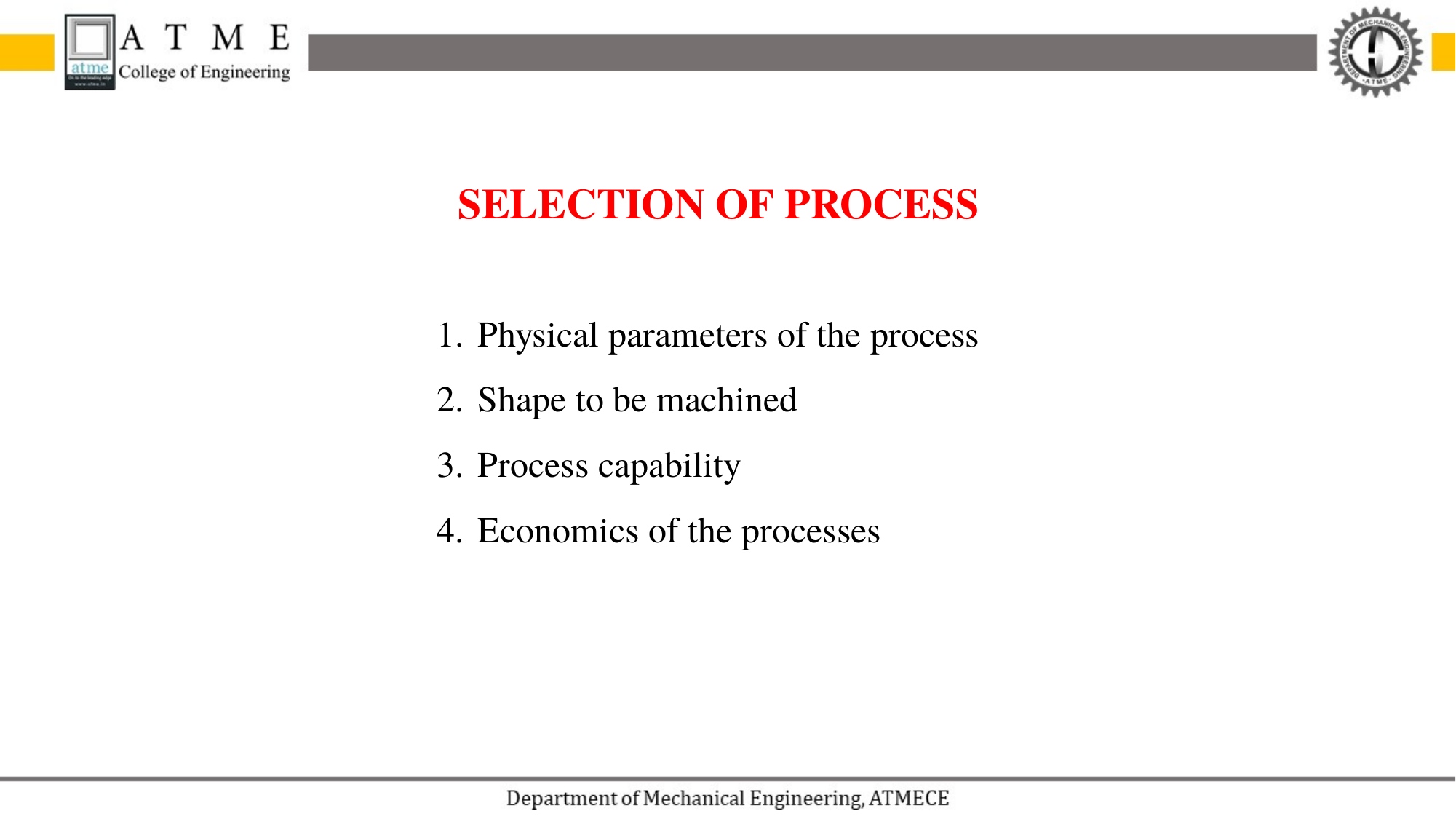

SELECTION OF PROCESS
Physical parameters of the process
Shape to be machined
Process capability
Economics of the processes